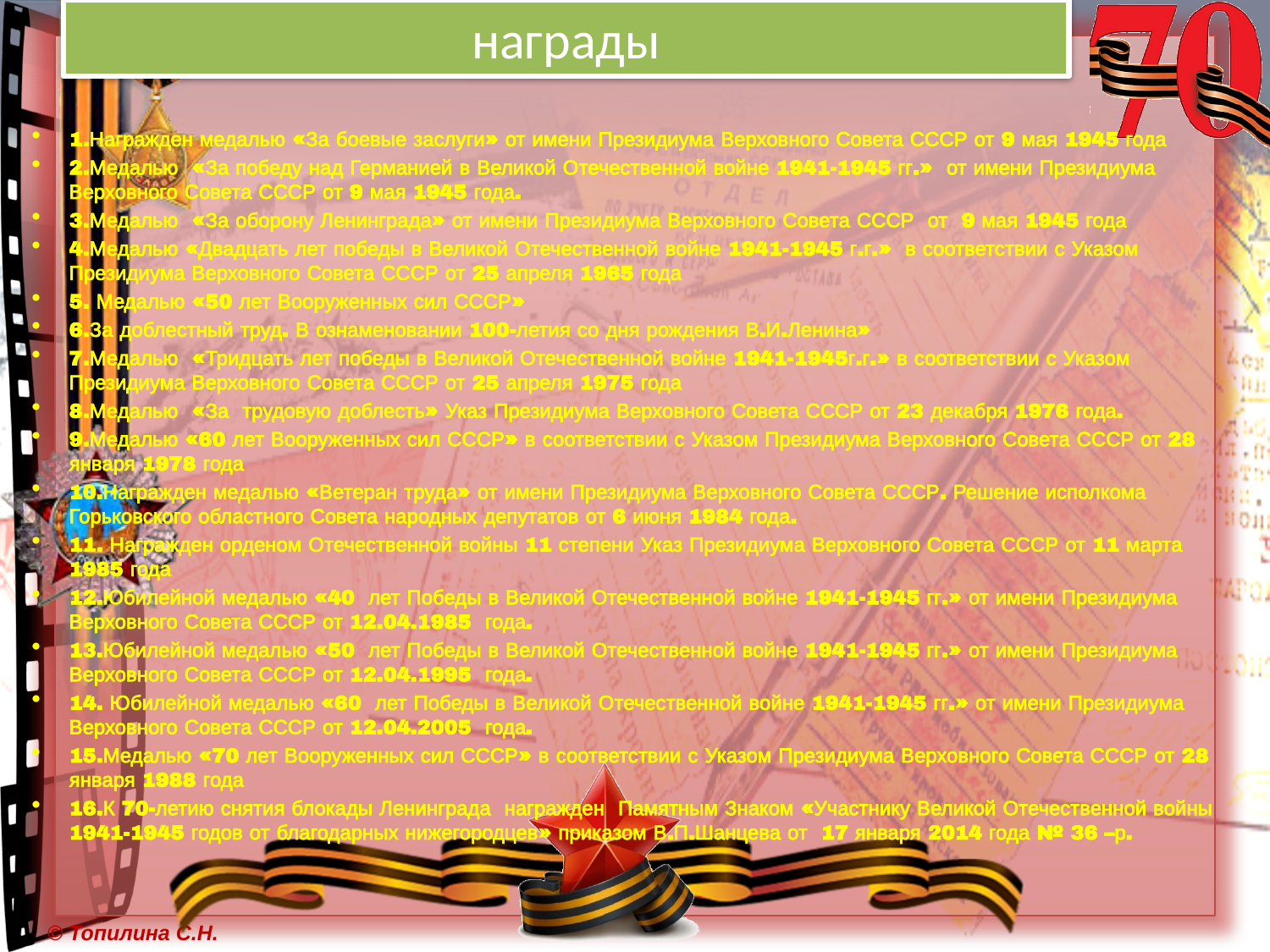

# награды

1.Награжден медалью «За боевые заслуги» от имени Президиума Верховного Совета СССР от 9 мая 1945 года
2.Медалью  «За победу над Германией в Великой Отечественной войне 1941-1945 гг.»  от имени Президиума Верховного Совета СССР от 9 мая 1945 года.
3.Медалью  «За оборону Ленинграда» от имени Президиума Верховного Совета СССР  от  9 мая 1945 года
4.Медалью «Двадцать лет победы в Великой Отечественной войне 1941-1945 г.г.»  в соответствии с Указом Президиума Верховного Совета СССР от 25 апреля 1965 года
5. Медалью «50 лет Вооруженных сил СССР»
6.За доблестный труд. В ознаменовании 100-летия со дня рождения В.И.Ленина»
7.Медалью  «Тридцать лет победы в Великой Отечественной войне 1941-1945г.г.» в соответствии с Указом Президиума Верховного Совета СССР от 25 апреля 1975 года
8.Медалью  «За  трудовую доблесть» Указ Президиума Верховного Совета СССР от 23 декабря 1976 года.
9.Медалью «60 лет Вооруженных сил СССР» в соответствии с Указом Президиума Верховного Совета СССР от 28 января 1978 года
10.Награжден медалью «Ветеран труда» от имени Президиума Верховного Совета СССР. Решение исполкома Горьковского областного Совета народных депутатов от 6 июня 1984 года.
11. Награжден орденом Отечественной войны 11 степени Указ Президиума Верховного Совета СССР от 11 марта 1985 года
12.Юбилейной медалью «40  лет Победы в Великой Отечественной войне 1941-1945 гг.» от имени Президиума Верховного Совета СССР от 12.04.1985  года.
13.Юбилейной медалью «50  лет Победы в Великой Отечественной войне 1941-1945 гг.» от имени Президиума Верховного Совета СССР от 12.04.1995  года.
14. Юбилейной медалью «60  лет Победы в Великой Отечественной войне 1941-1945 гг.» от имени Президиума Верховного Совета СССР от 12.04.2005  года.
15.Медалью «70 лет Вооруженных сил СССР» в соответствии с Указом Президиума Верховного Совета СССР от 28 января 1988 года
16.К 70-летию снятия блокады Ленинграда  награжден  Памятным Знаком «Участнику Великой Отечественной войны 1941-1945 годов от благодарных нижегородцев» приказом В.П.Шанцева от  17 января 2014 года № 36 –р.